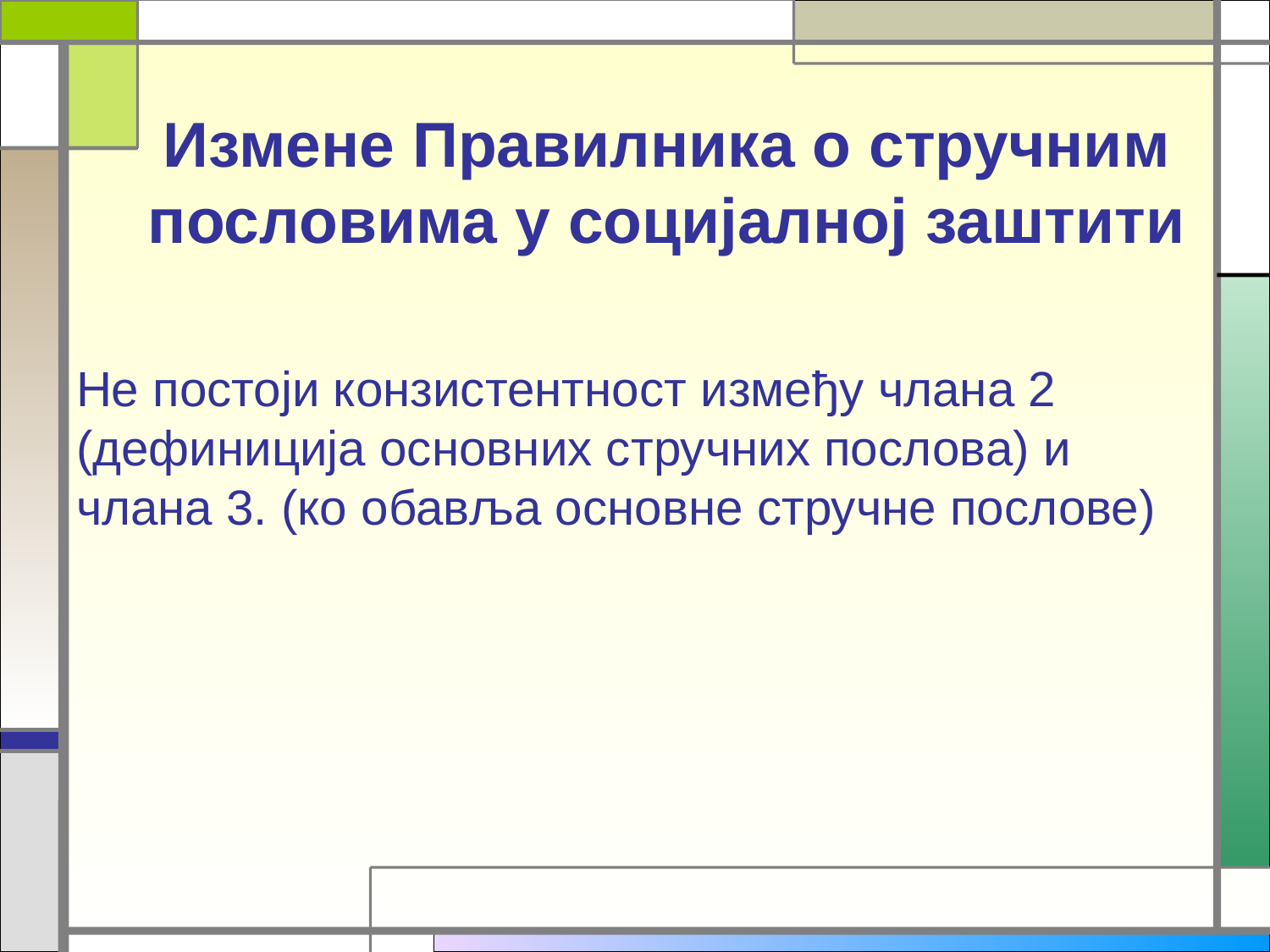

# Измене Правилника о стручним пословима у социјалној заштити
Не постоји конзистентност између члана 2 (дефиниција основних стручних послова) и члана 3. (ко обавља основне стручне послове)